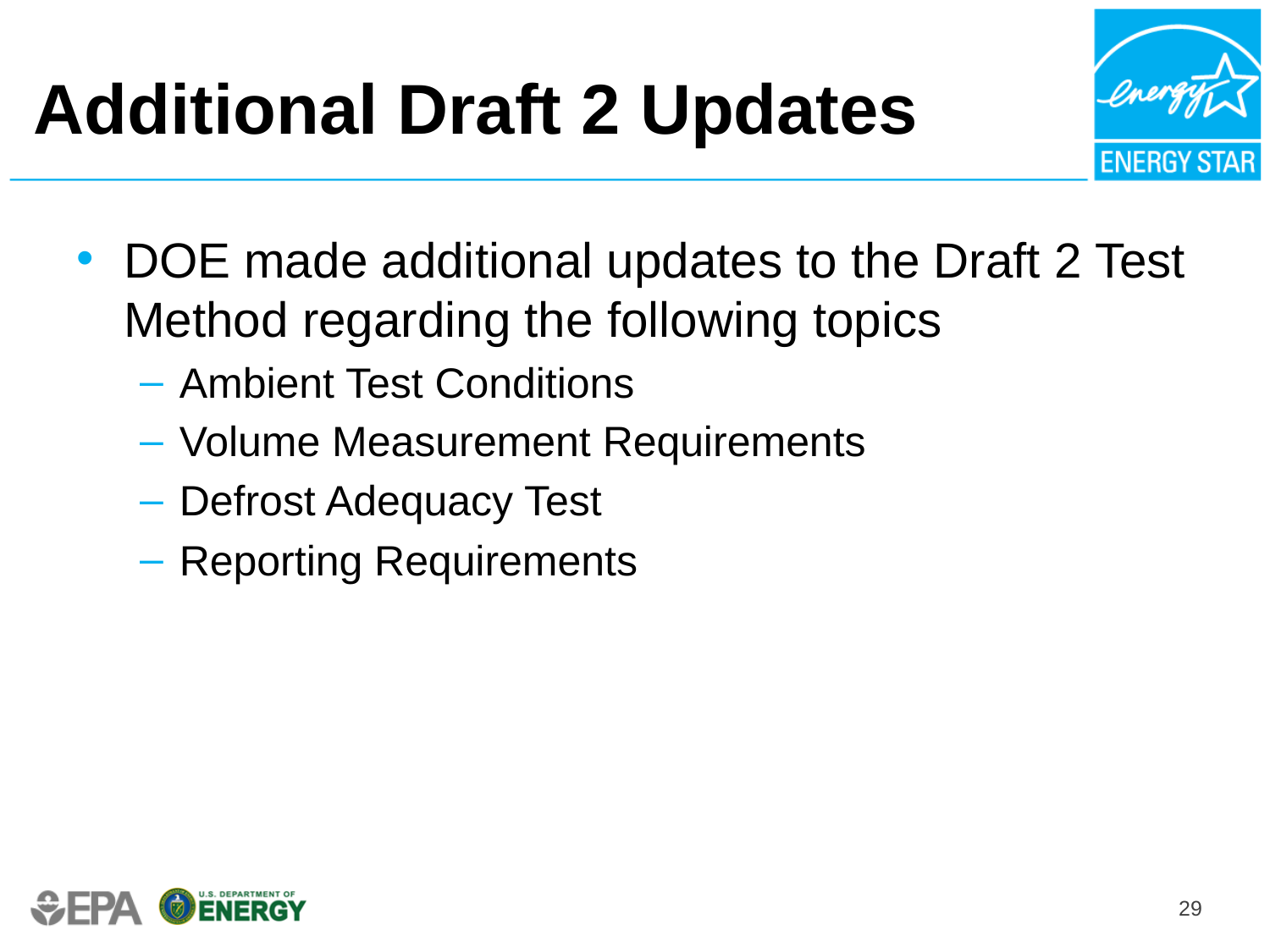

# Additional Draft 2 Updates
DOE made additional updates to the Draft 2 Test Method regarding the following topics
Ambient Test Conditions
Volume Measurement Requirements
Defrost Adequacy Test
Reporting Requirements